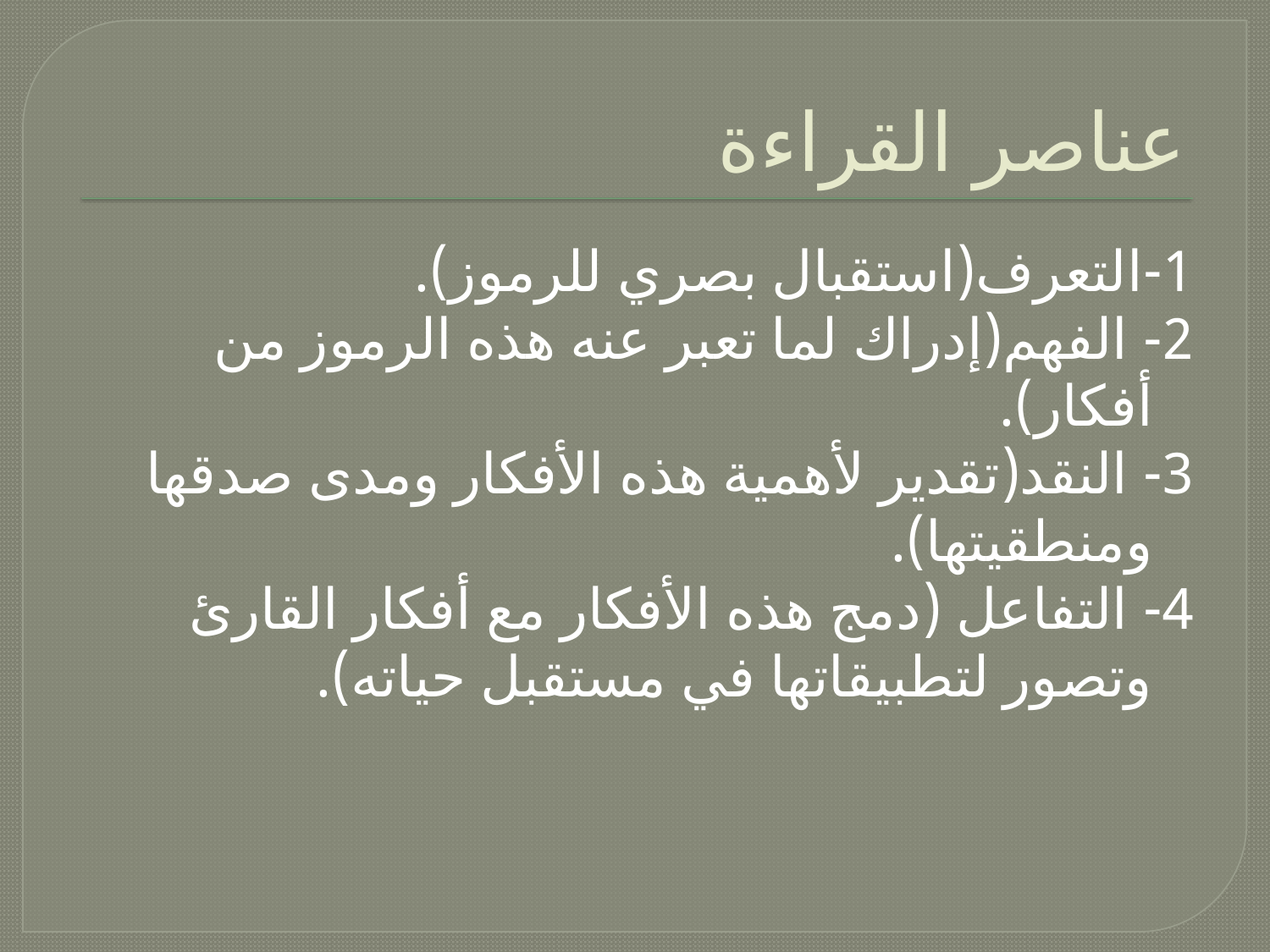

# عناصر القراءة
1-التعرف(استقبال بصري للرموز).
2- الفهم(إدراك لما تعبر عنه هذه الرموز من أفكار).
3- النقد(تقدير لأهمية هذه الأفكار ومدى صدقها ومنطقيتها).
4- التفاعل (دمج هذه الأفكار مع أفكار القارئ وتصور لتطبيقاتها في مستقبل حياته).